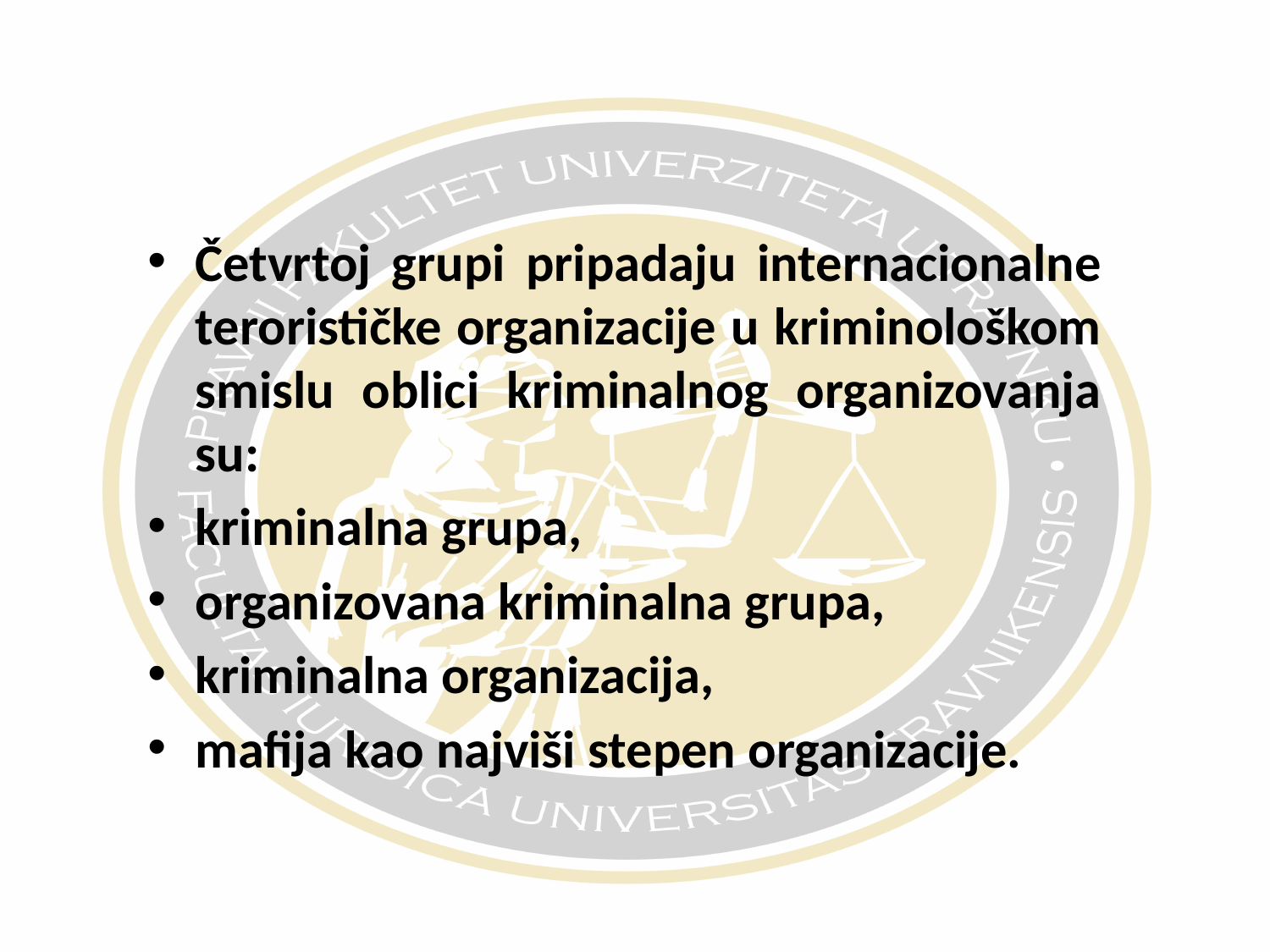

#
Četvrtoj grupi pripadaju internacionalne terorističke organizacije u kriminološkom smislu oblici kriminalnog organizovanja su:
kriminalna grupa,
organizovana kriminalna grupa,
kriminalna organizacija,
mafija kao najviši stepen organizacije.